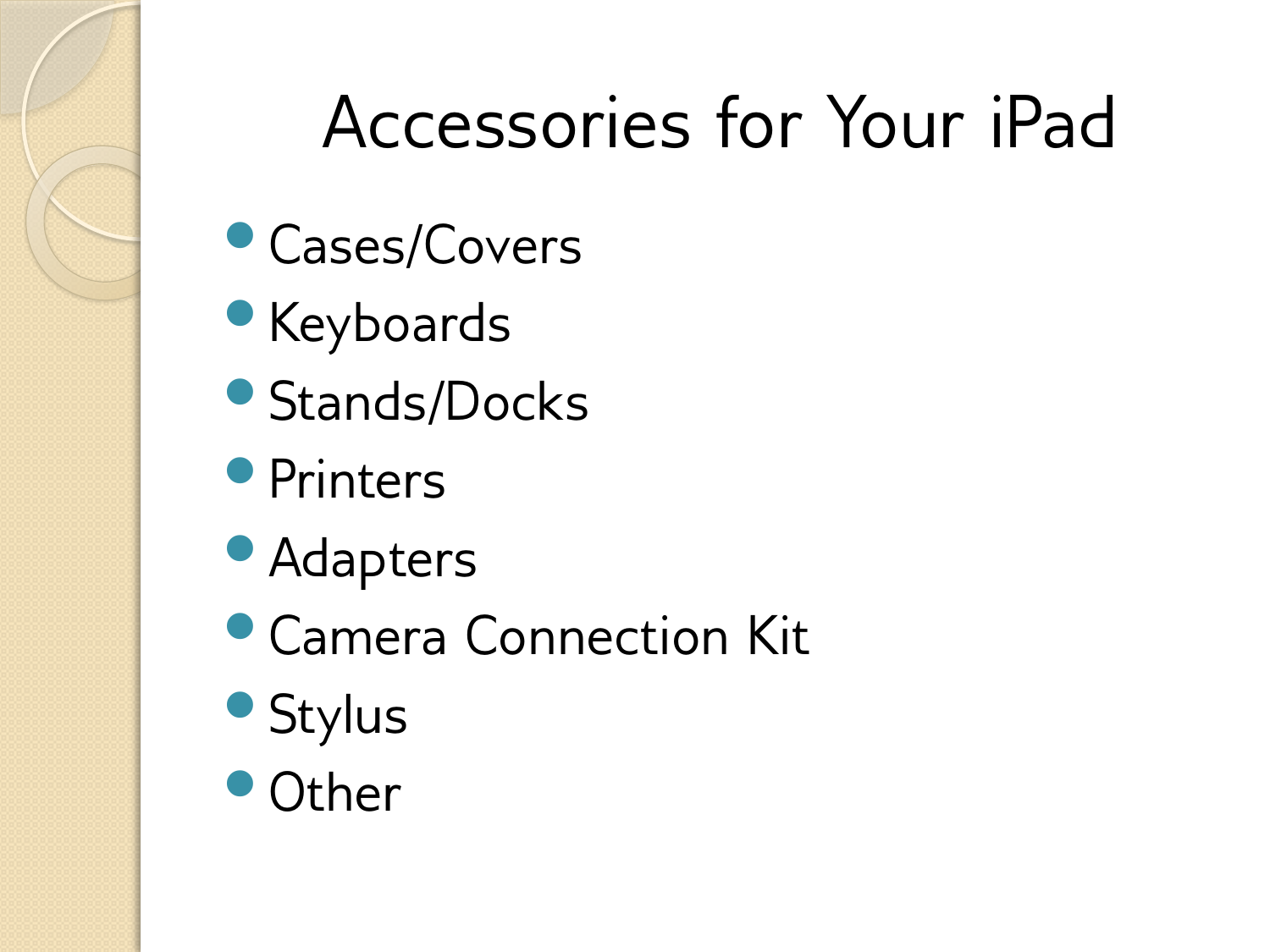

# Accessories for Your iPad
Cases/Covers
Keyboards
Stands/Docks
Printers
Adapters
Camera Connection Kit
Stylus
Other